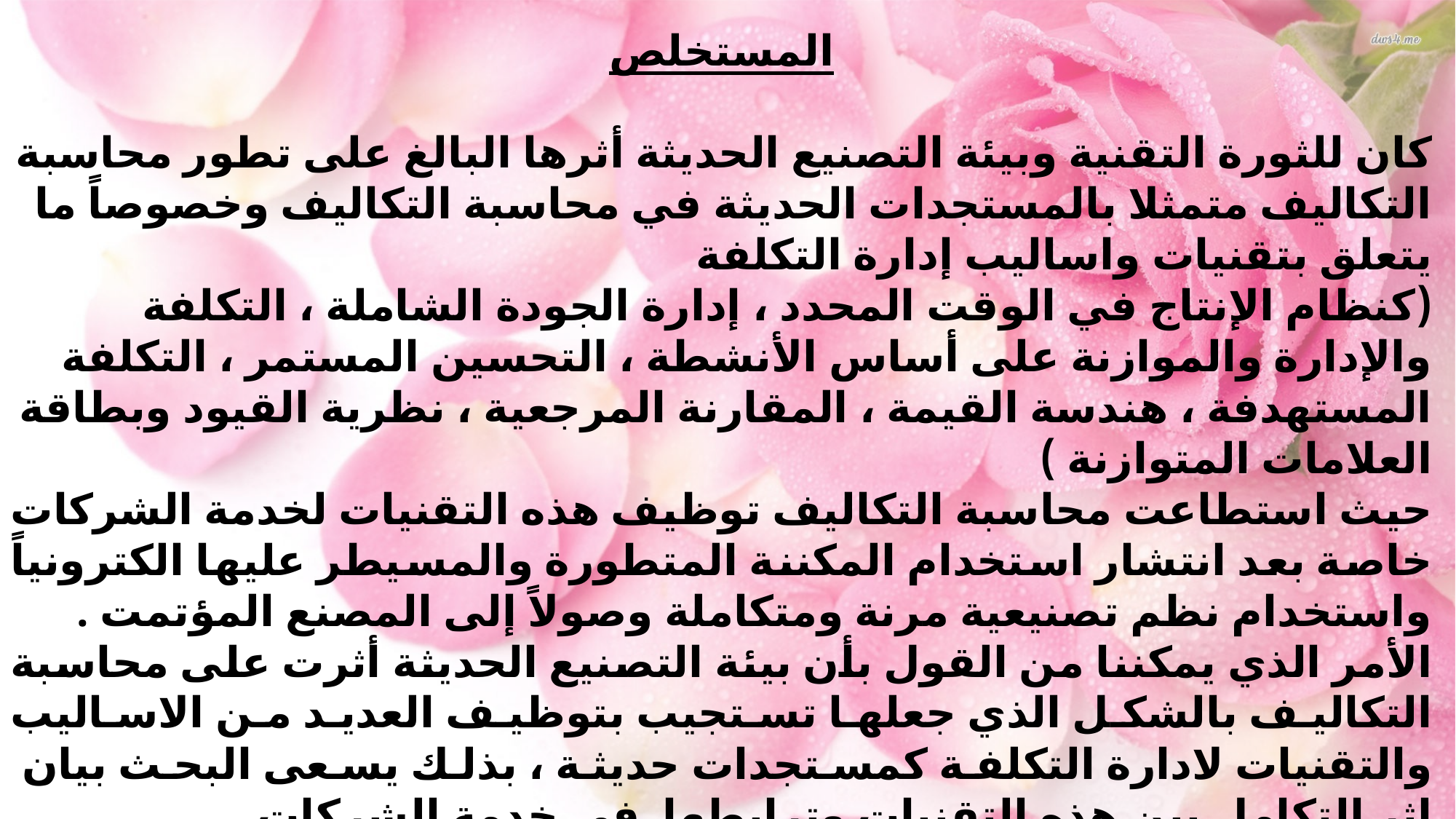

المستخلص

كان للثورة التقنية وبيئة التصنيع الحديثة أثرها البالغ على تطور محاسبة التكاليف متمثلا بالمستجدات الحديثة في محاسبة التكاليف وخصوصاً ما يتعلق بتقنيات واساليب إدارة التكلفة
(كنظام الإنتاج في الوقت المحدد ، إدارة الجودة الشاملة ، التكلفة والإدارة والموازنة على أساس الأنشطة ، التحسين المستمر ، التكلفة المستهدفة ، هندسة القيمة ، المقارنة المرجعية ، نظرية القيود وبطاقة العلامات المتوازنة )
حيث استطاعت محاسبة التكاليف توظيف هذه التقنيات لخدمة الشركات خاصة بعد انتشار استخدام المكننة المتطورة والمسيطر عليها الكترونياً واستخدام نظم تصنيعية مرنة ومتكاملة وصولاً إلى المصنع المؤتمت .
الأمر الذي يمكننا من القول بأن بيئة التصنيع الحديثة أثرت على محاسبة التكاليف بالشكل الذي جعلها تستجيب بتوظيف العديد من الاساليب والتقنيات لادارة التكلفة كمستجدات حديثة ، بذلك يسعى البحث بيان  اثر التكامل بين هذه التقنيات وترابطها  في خدمة الشركات. .